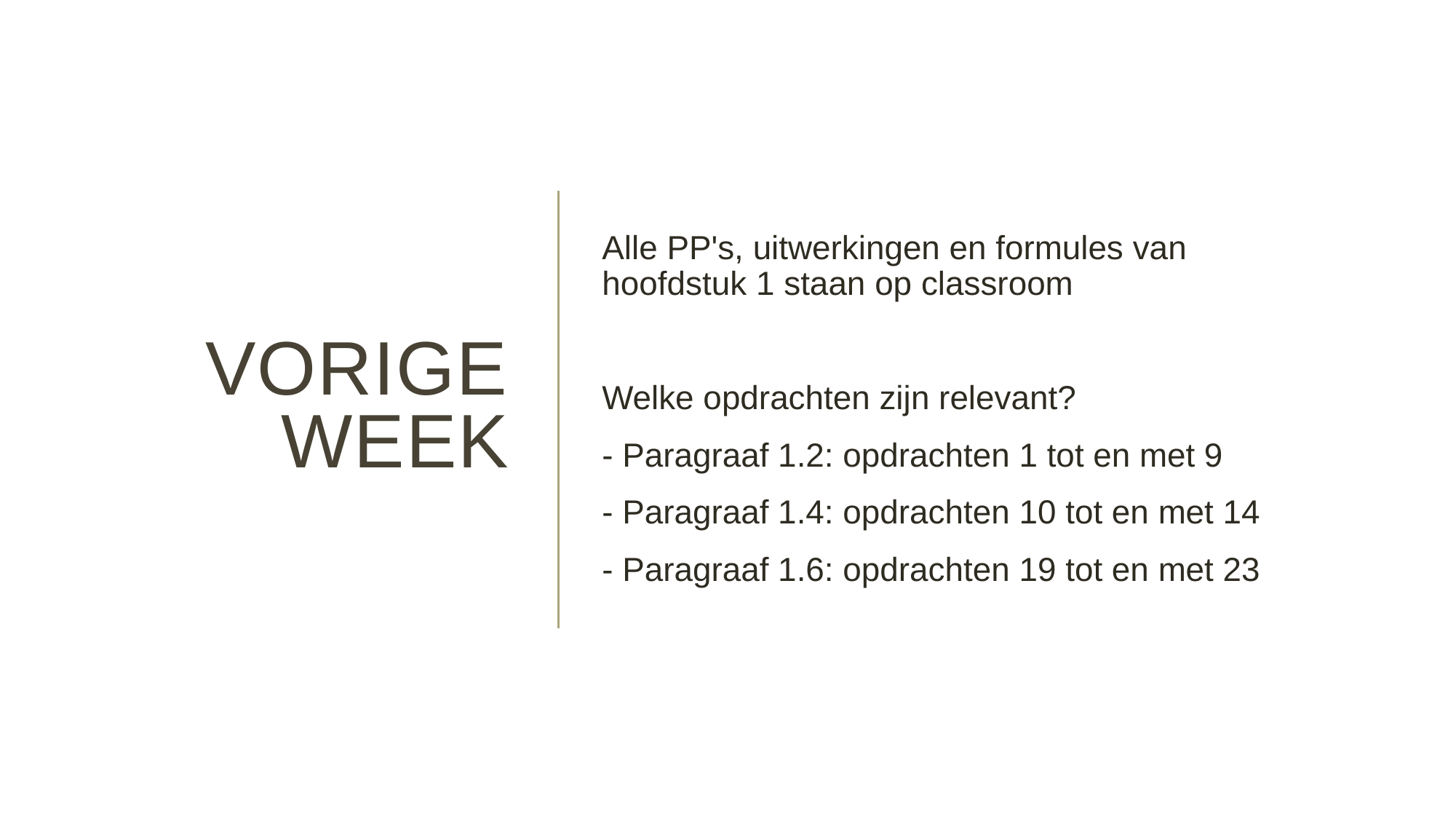

# Vorige week
Alle PP's, uitwerkingen en formules van hoofdstuk 1 staan op classroom

Welke opdrachten zijn relevant?
- Paragraaf 1.2: opdrachten 1 tot en met 9
- Paragraaf 1.4: opdrachten 10 tot en met 14
- Paragraaf 1.6: opdrachten 19 tot en met 23